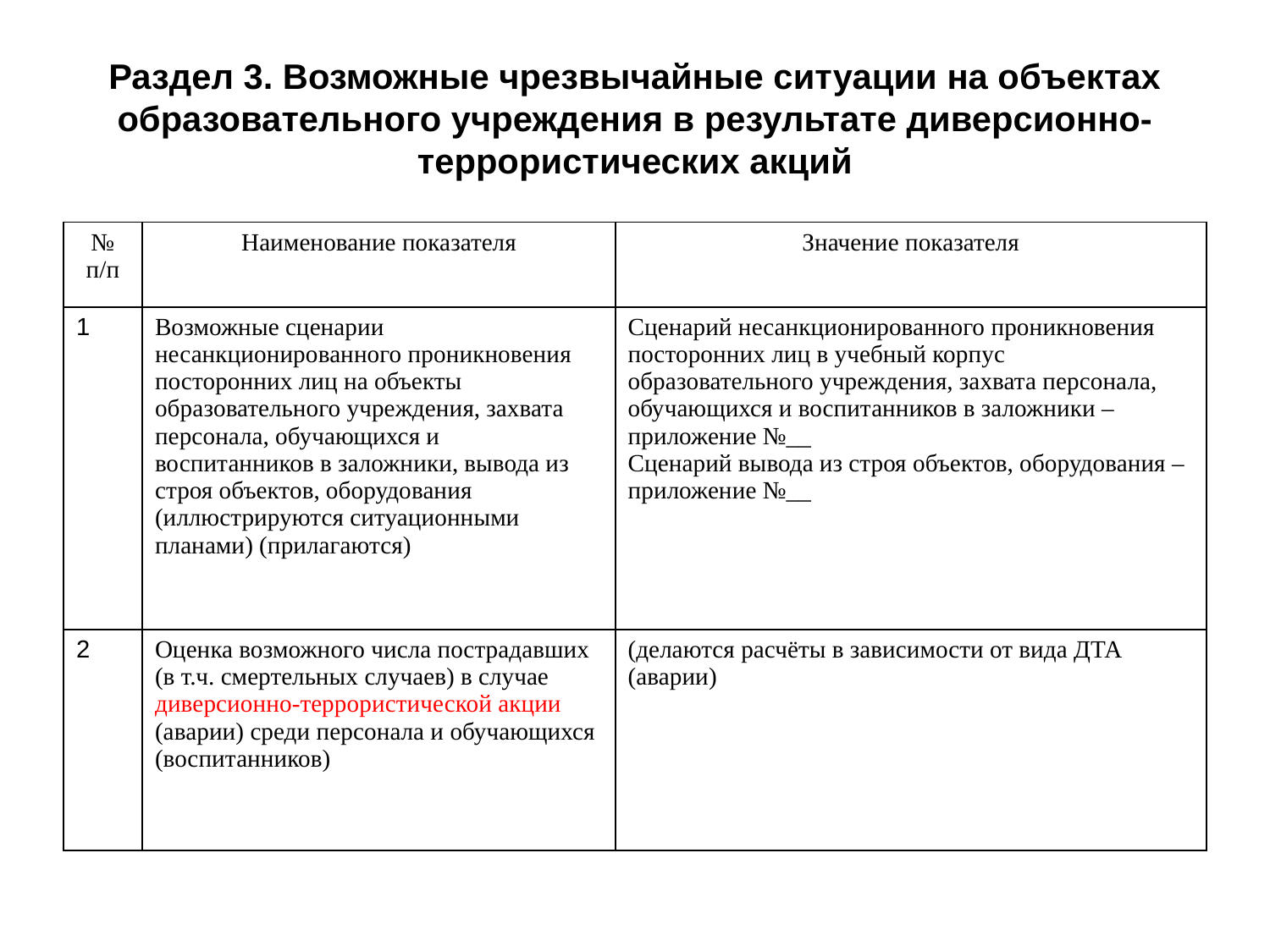

# Раздел 3. Возможные чрезвычайные ситуации на объектах образовательного учреждения в результате диверсионно-террористических акций
| № п/п | Наименование показателя | Значение показателя |
| --- | --- | --- |
| 1 | Возможные сценарии несанкционированного проникновения посторонних лиц на объекты образовательного учреждения, захвата персонала, обучающихся и воспитанников в заложники, вывода из строя объектов, оборудования (иллюстрируются ситуационными планами) (прилагаются) | Сценарий несанкционированного проникновения посторонних лиц в учебный корпус образовательного учреждения, захвата персонала, обучающихся и воспитанников в заложники – приложение №\_\_ Сценарий вывода из строя объектов, оборудования – приложение №\_\_ |
| 2 | Оценка возможного числа пострадавших (в т.ч. смертельных случаев) в случае диверсионно-террористической акции (аварии) среди персонала и обучающихся (воспитанников) | (делаются расчёты в зависимости от вида ДТА (аварии) |